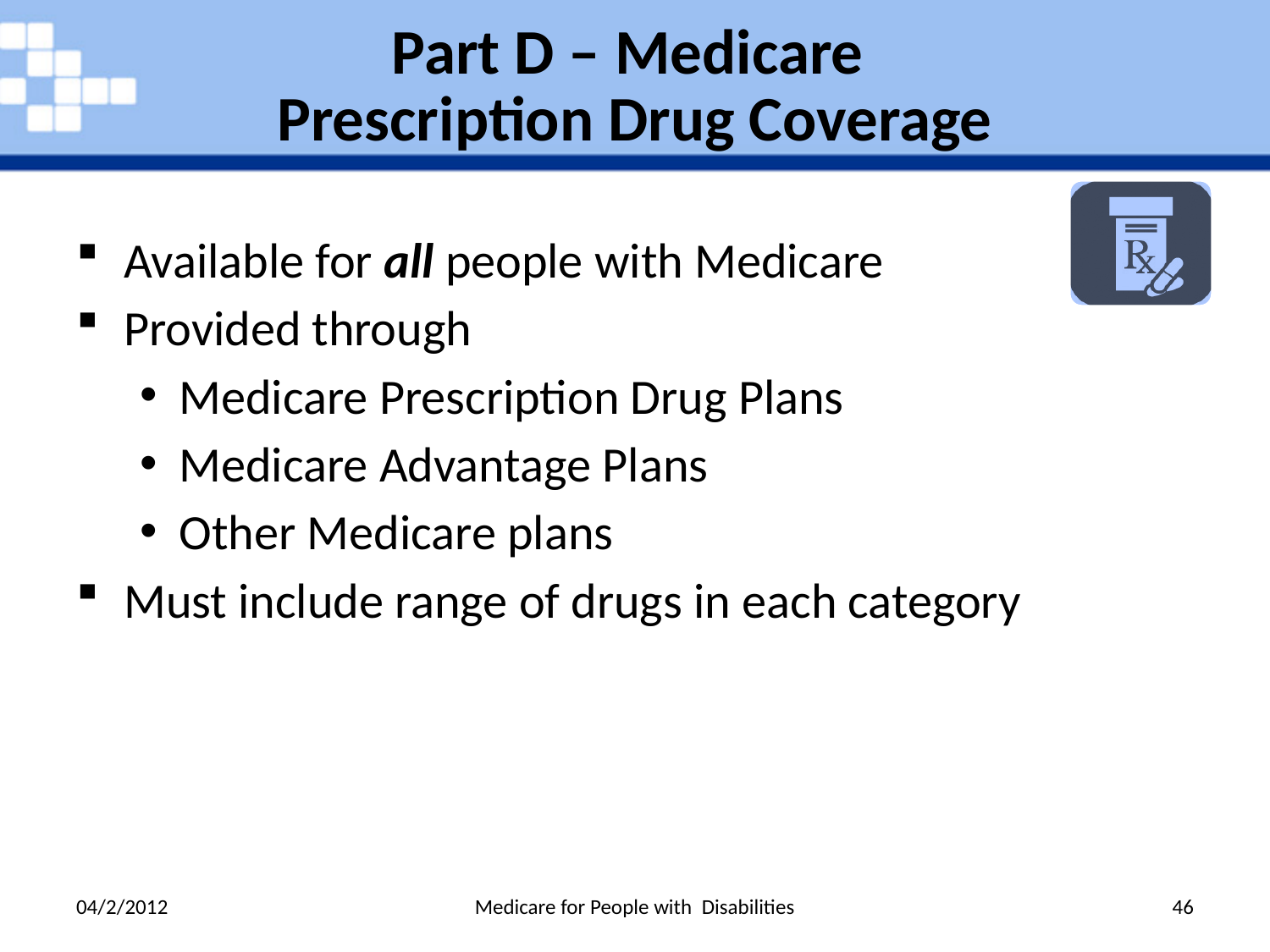

# Part D – Medicare Prescription Drug Coverage

Available for all people with Medicare
Provided through
Medicare Prescription Drug Plans
Medicare Advantage Plans
Other Medicare plans
Must include range of drugs in each category

04/2/2012
Medicare for People with  Disabilities
46